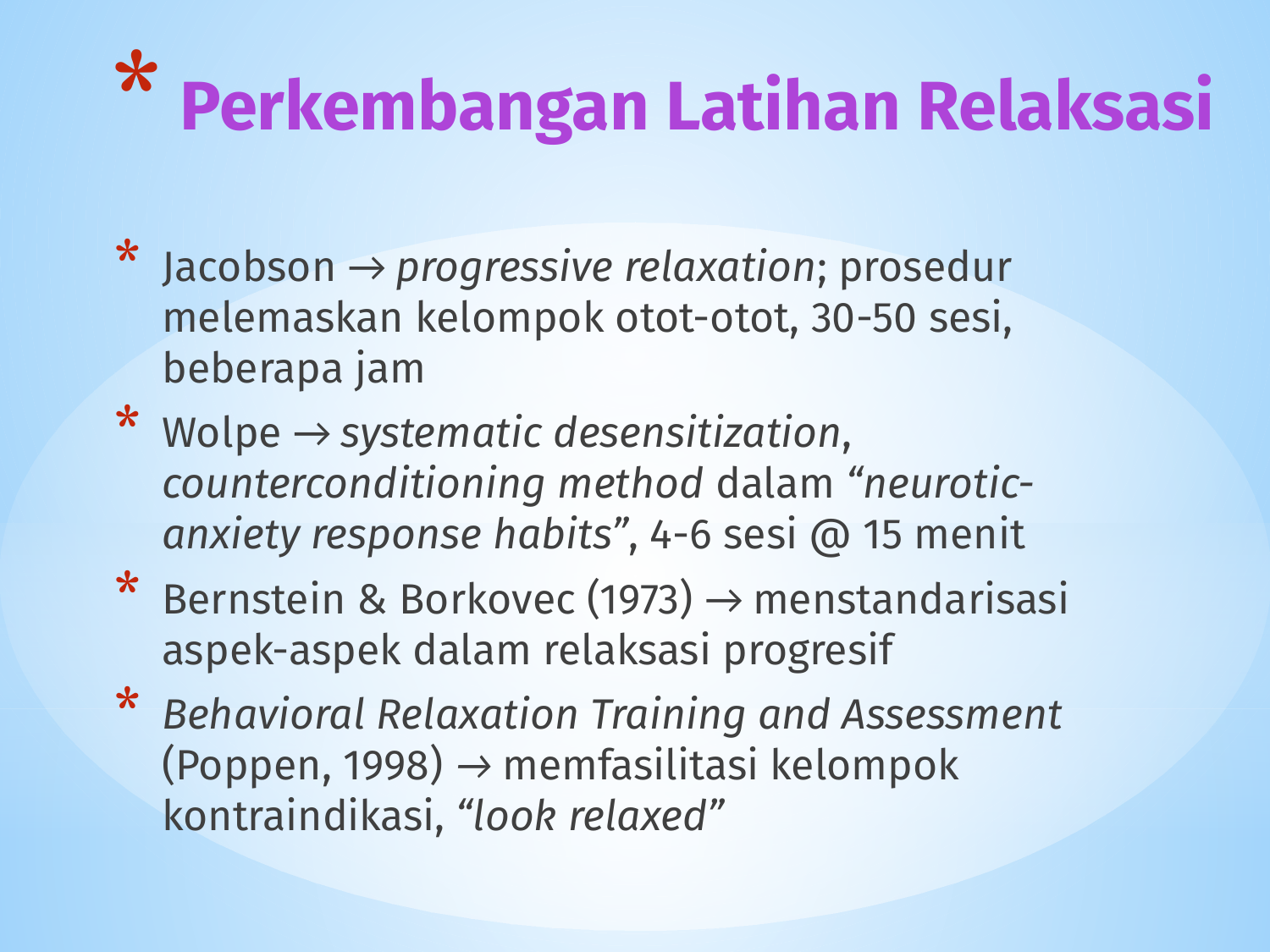

# Perkembangan Latihan Relaksasi
Jacobson → progressive relaxation; prosedur melemaskan kelompok otot-otot, 30-50 sesi, beberapa jam
Wolpe → systematic desensitization, counterconditioning method dalam “neurotic-anxiety response habits”, 4-6 sesi @ 15 menit
Bernstein & Borkovec (1973) → menstandarisasi aspek-aspek dalam relaksasi progresif
Behavioral Relaxation Training and Assessment  (Poppen, 1998) → memfasilitasi kelompok kontraindikasi, “look relaxed”